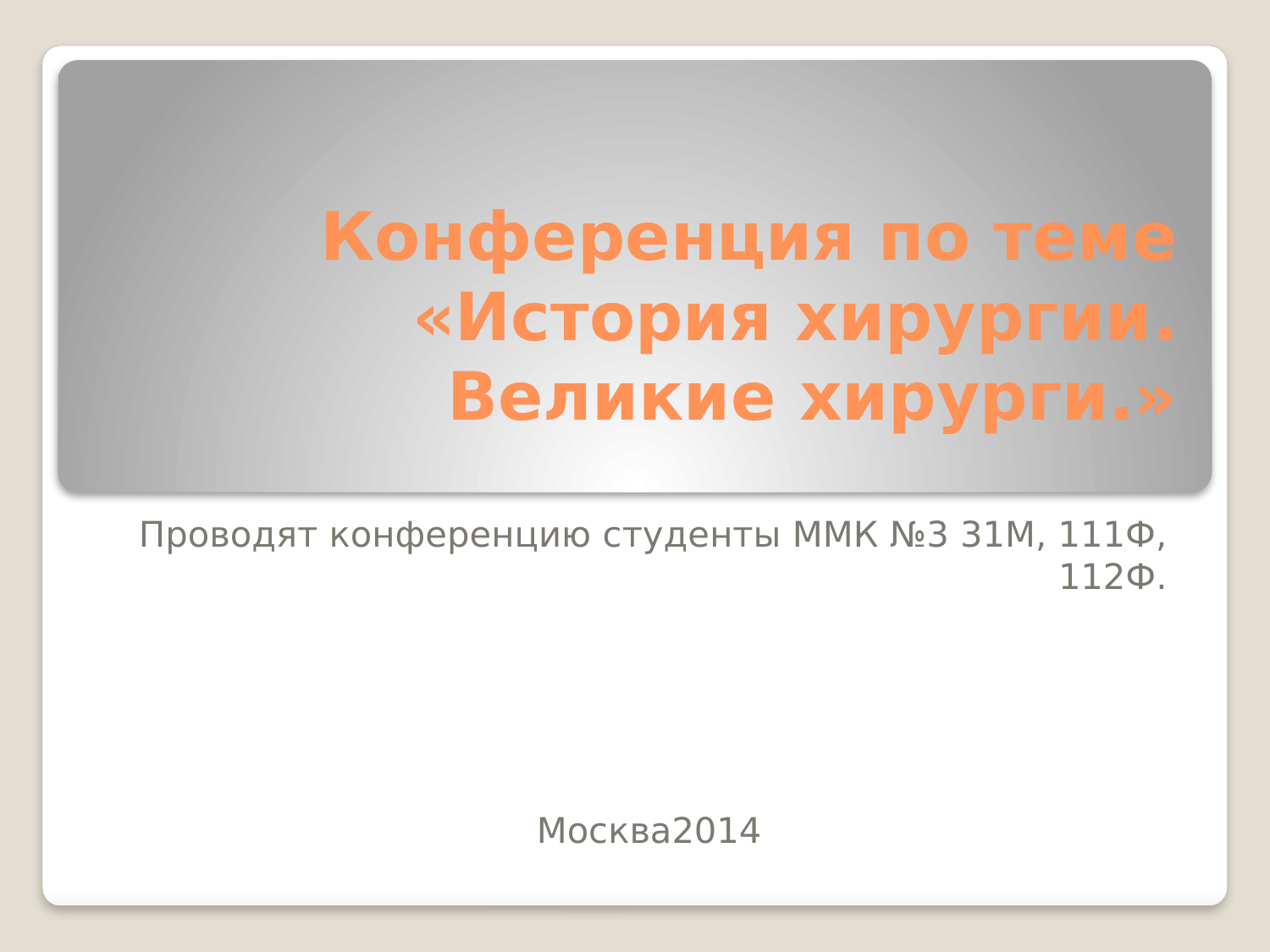

# Конференция по теме «История хирургии. Великие хирурги.»
Проводят конференцию студенты ММК №3 31М, 111Ф, 112Ф.

Москва2014